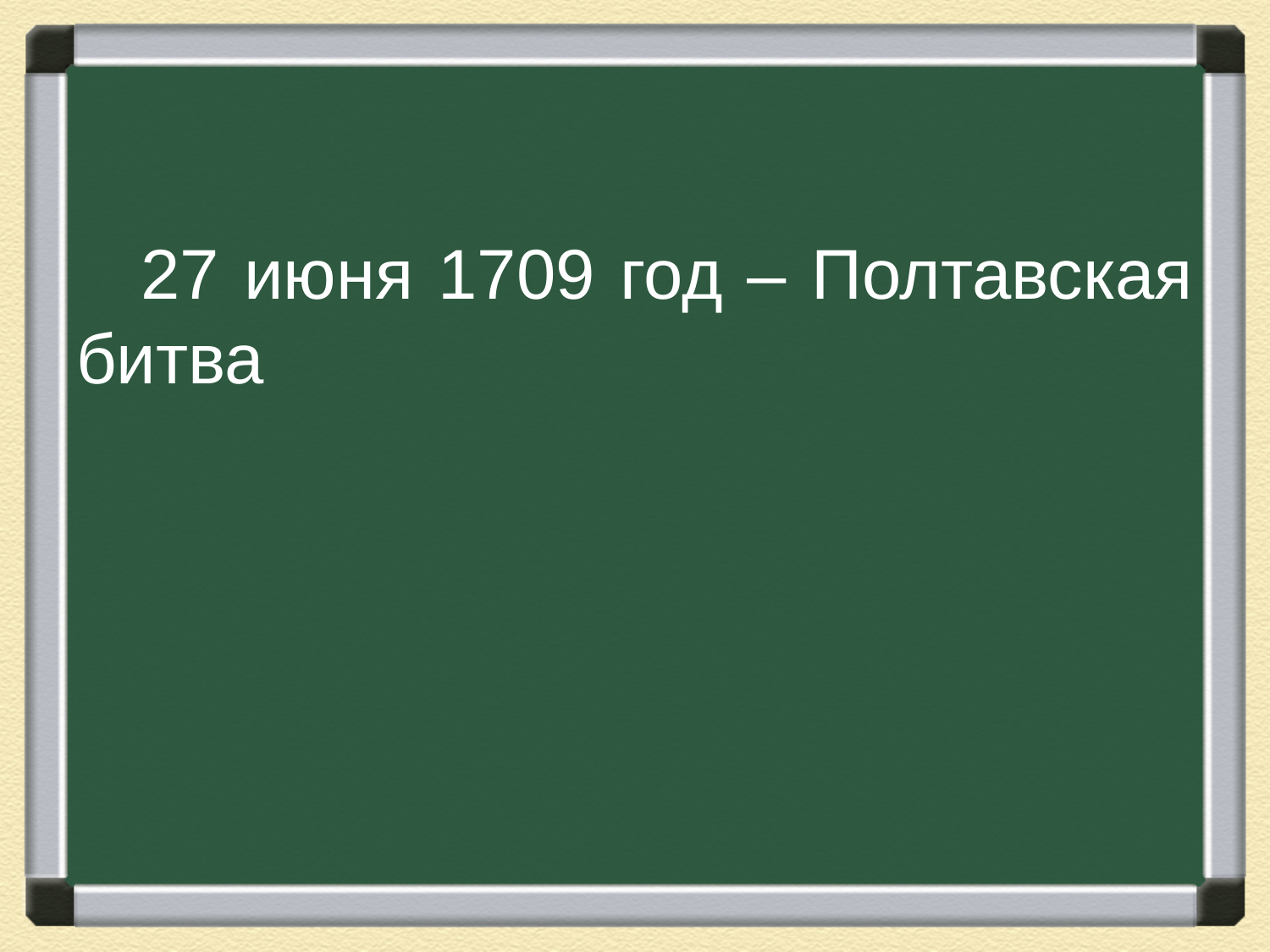

#
27 июня 1709 год – Полтавская битва